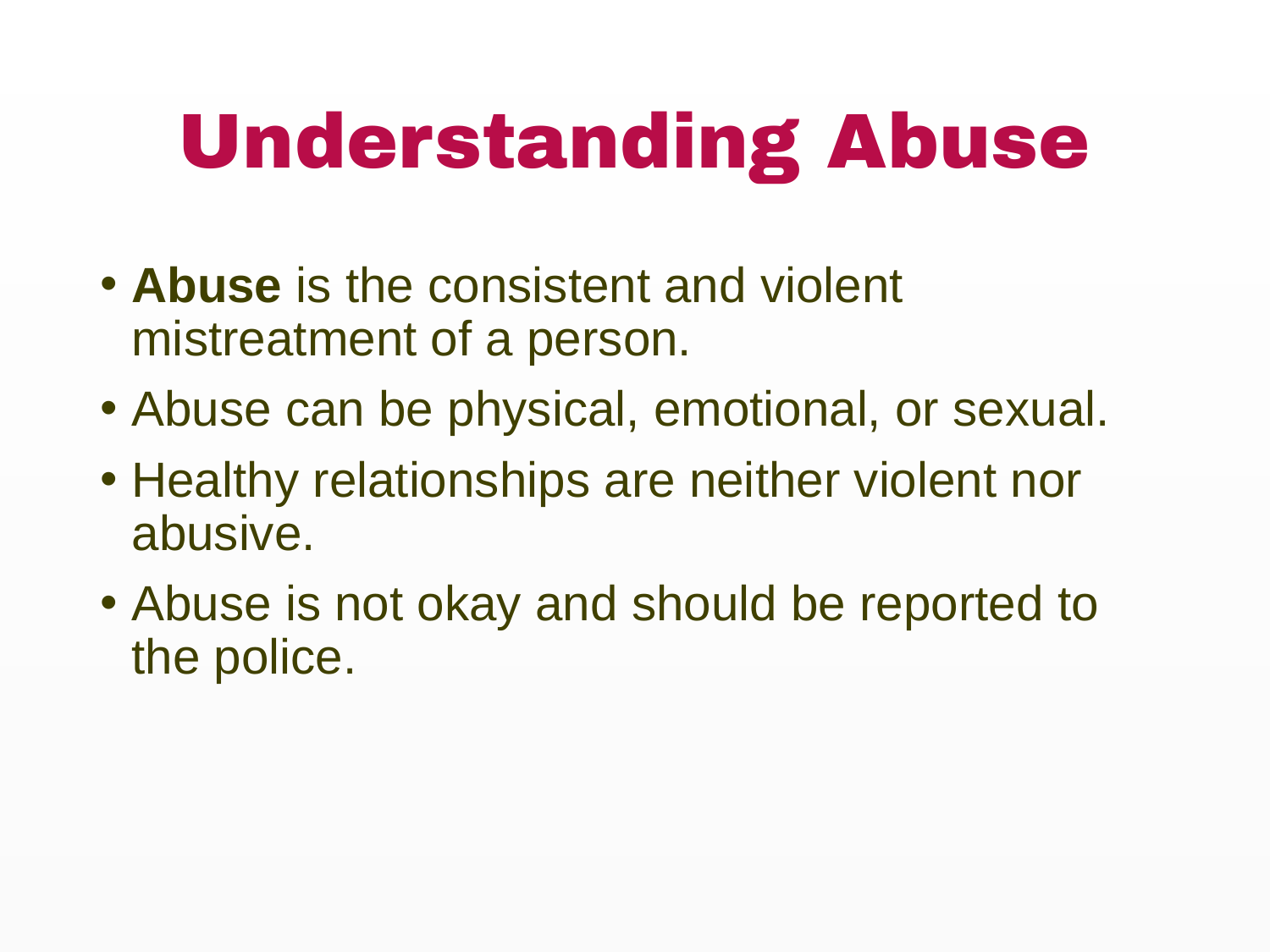

# Understanding Abuse
Abuse is the consistent and violent mistreatment of a person.
Abuse can be physical, emotional, or sexual.
Healthy relationships are neither violent nor abusive.
Abuse is not okay and should be reported to the police.